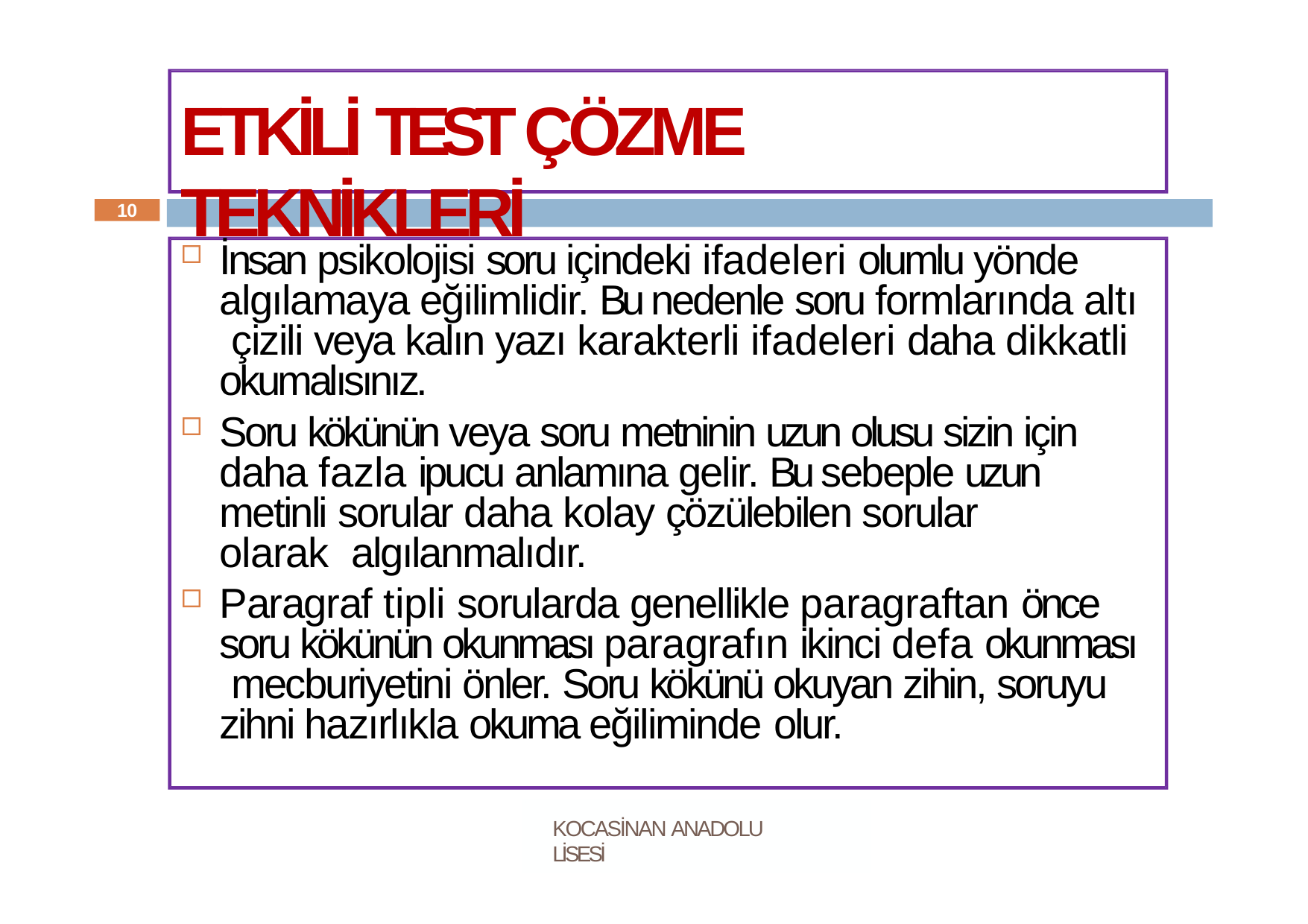

# ETKİLİ TEST ÇÖZME TEKNİKLERİ
10
İnsan psikolojisi soru içindeki ifadeleri olumlu yönde  algılamaya eğilimlidir. Bu nedenle soru formlarında altı  çizili veya kalın yazı karakterli ifadeleri daha dikkatli  okumalısınız.
Soru kökünün veya soru metninin uzun olusu sizin için  daha fazla ipucu anlamına gelir. Bu sebeple uzun  metinli sorular daha kolay çözülebilen sorular olarak  algılanmalıdır.
Paragraf tipli sorularda genellikle paragraftan önce  soru kökünün okunması paragrafın ikinci defa okunması  mecburiyetini önler. Soru kökünü okuyan zihin, soruyu  zihni hazırlıkla okuma eğiliminde olur.

KOCASİNAN ANADOLU LİSESİ